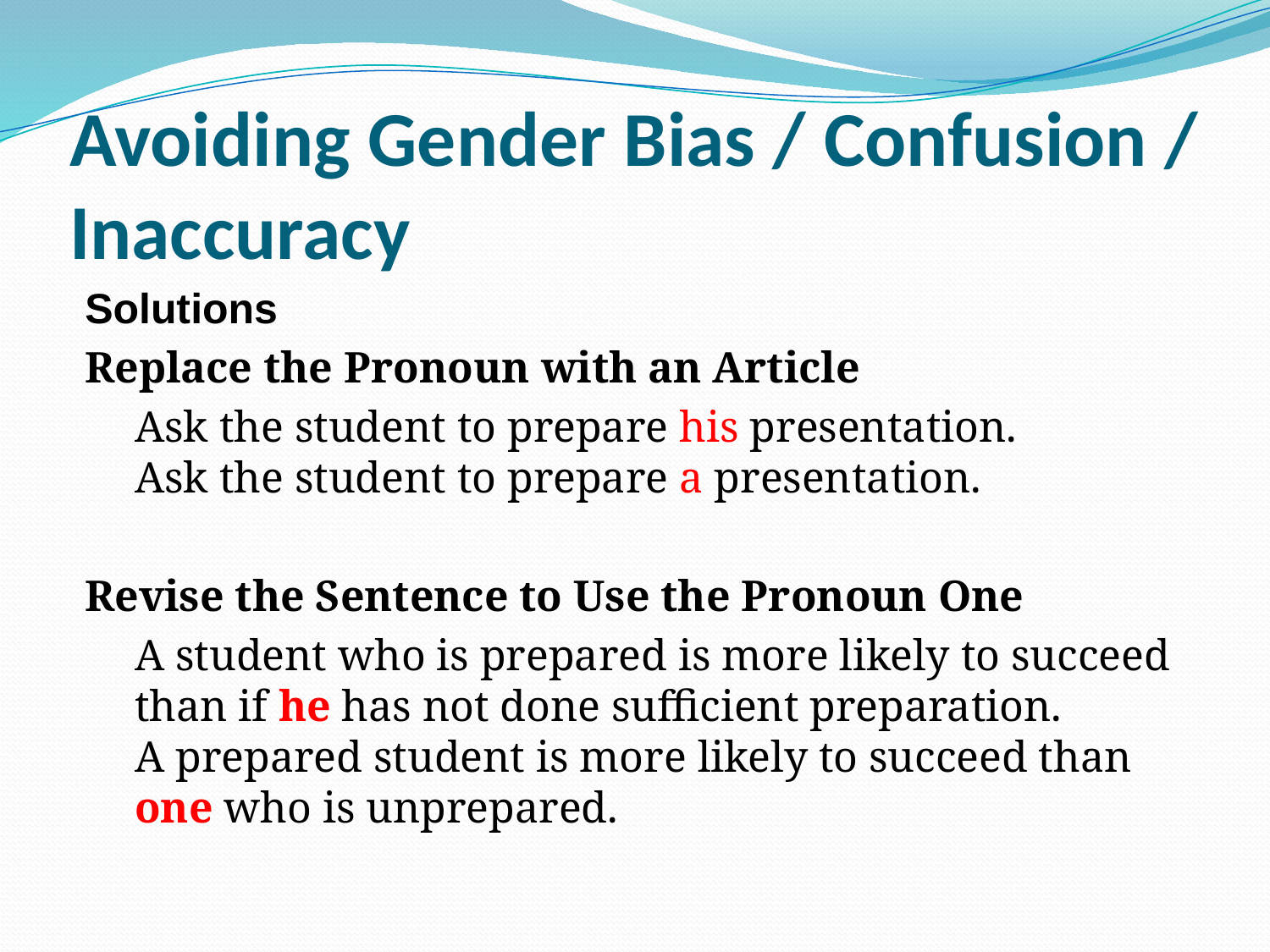

# Avoiding Gender Bias / Confusion / Inaccuracy
Solutions
Replace the Pronoun with an Article
Ask the student to prepare his presentation.
Ask the student to prepare a presentation.

Revise the Sentence to Use the Pronoun One
A student who is prepared is more likely to succeed than if he has not done sufficient preparation.
A prepared student is more likely to succeed than one who is unprepared.